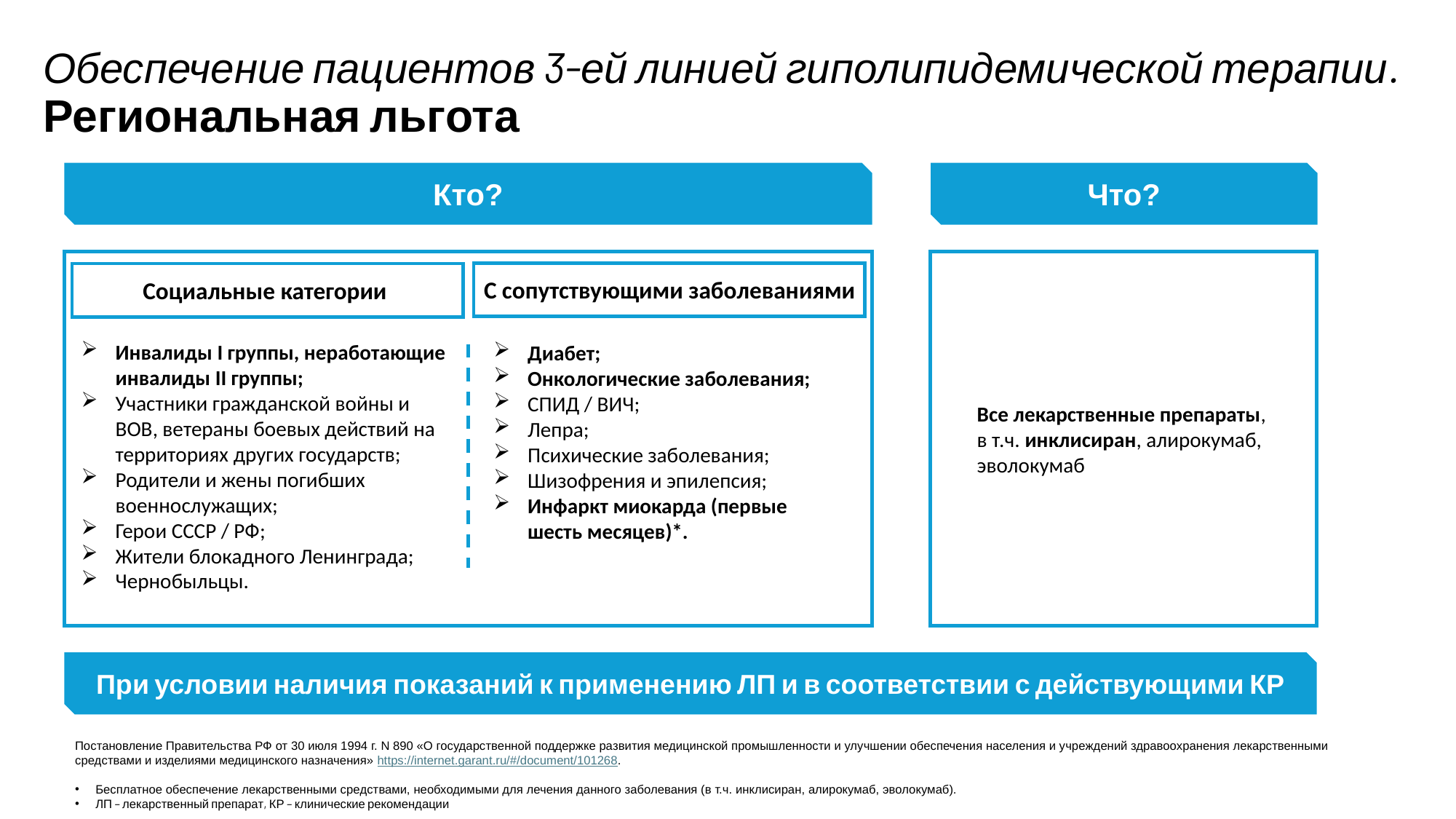

# Обеспечение пациентов 3-ей линией гиполипидемической терапии. Региональная льгота
Кто?
Что?

С сопутствующими заболеваниями
Социальные категории
Инвалиды I группы, неработающие инвалиды II группы;
Участники гражданской войны и ВОВ, ветераны боевых действий на территориях других государств;
Родители и жены погибших военнослужащих;
Герои СССР / РФ;
Жители блокадного Ленинграда;
Чернобыльцы.
Диабет;
Онкологические заболевания;
СПИД / ВИЧ;
Лепра;
Психические заболевания;
Шизофрения и эпилепсия;
Инфаркт миокарда (первые шесть месяцев)*.

Все лекарственные препараты, в т.ч. инклисиран, алирокумаб, эволокумаб
При условии наличия показаний к применению ЛП и в соответствии с действующими КР
Постановление Правительства РФ от 30 июля 1994 г. N 890 «О государственной поддержке развития медицинской промышленности и улучшении обеспечения населения и учреждений здравоохранения лекарственными средствами и изделиями медицинского назначения» https://internet.garant.ru/#/document/101268.

Бесплатное обеспечение лекарственными средствами, необходимыми для лечения данного заболевания (в т.ч. инклисиран, алирокумаб, эволокумаб).
ЛП – лекарственный препарат, КР – клинические рекомендации